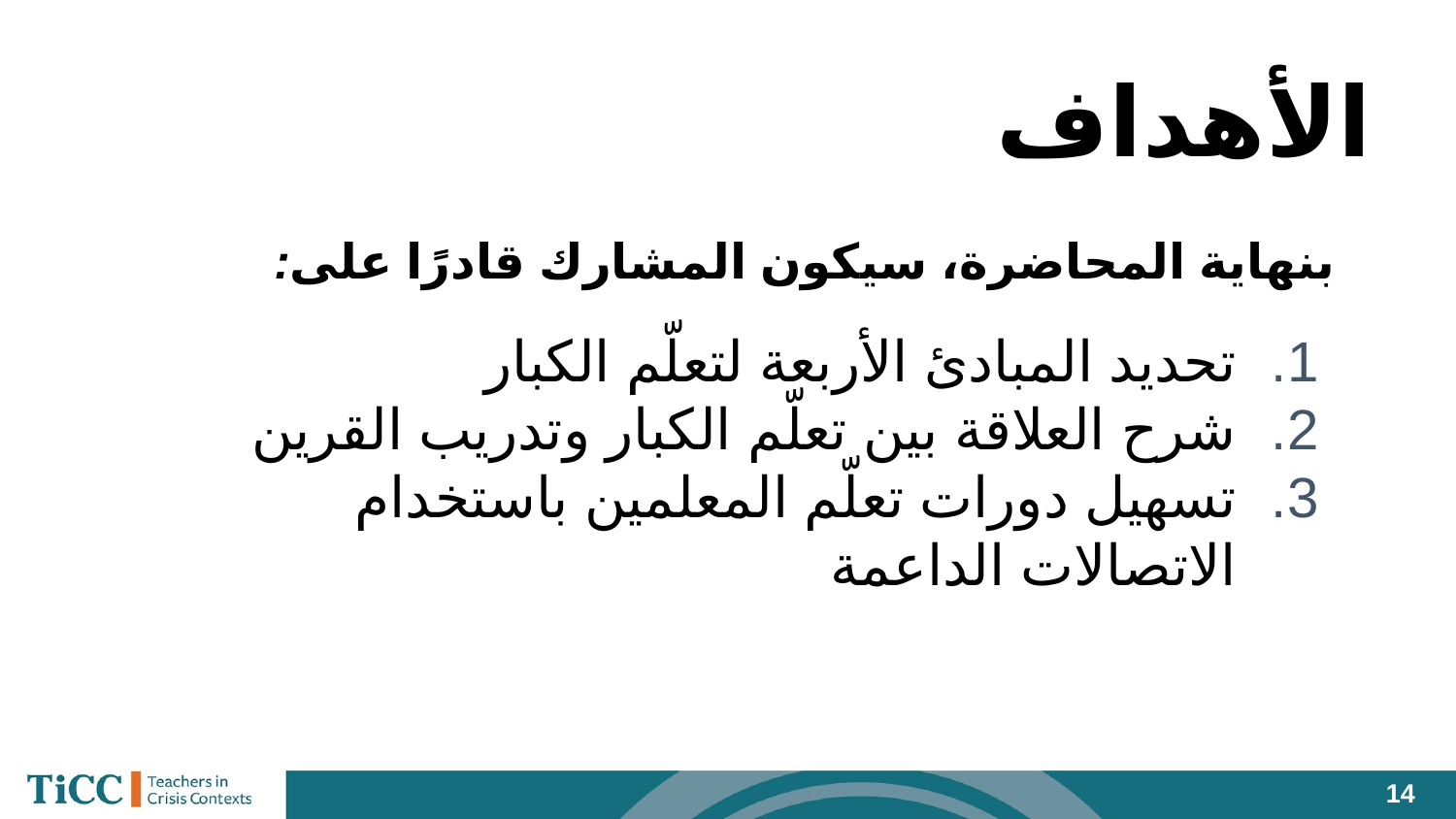

# الأهداف
بنهاية المحاضرة، سيكون المشارك قادرًا على:
تحديد المبادئ الأربعة لتعلّم الكبار
شرح العلاقة بين تعلّم الكبار وتدريب القرين
تسهيل دورات تعلّم المعلمين باستخدام الاتصالات الداعمة
14